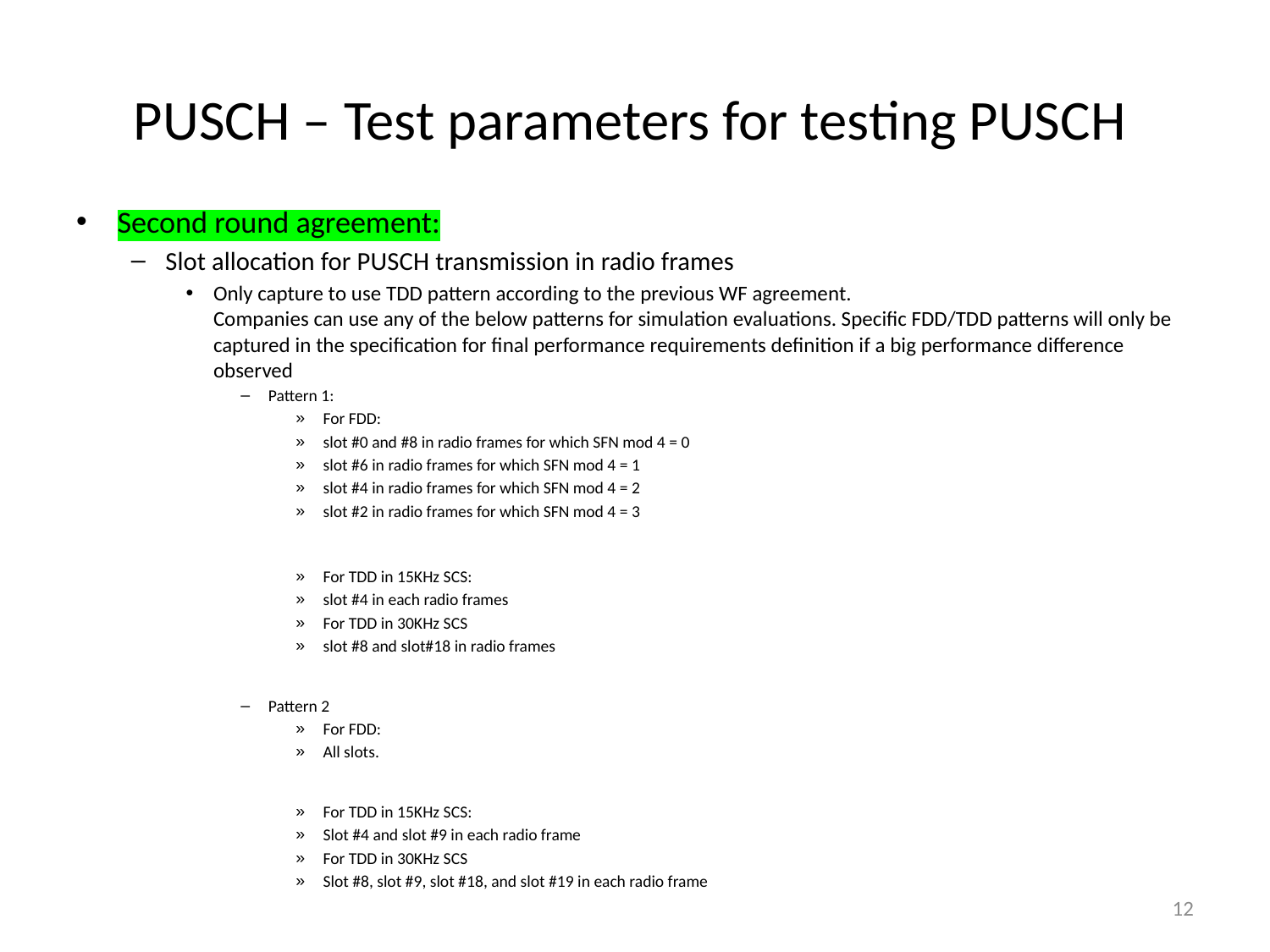

# PUSCH – Test parameters for testing PUSCH
Second round agreement:
Slot allocation for PUSCH transmission in radio frames
Only capture to use TDD pattern according to the previous WF agreement.
Companies can use any of the below patterns for simulation evaluations. Specific FDD/TDD patterns will only be captured in the specification for final performance requirements definition if a big performance difference observed
Pattern 1:
For FDD:
slot #0 and #8 in radio frames for which SFN mod 4 = 0
slot #6 in radio frames for which SFN mod 4 = 1
slot #4 in radio frames for which SFN mod 4 = 2
slot #2 in radio frames for which SFN mod 4 = 3

For TDD in 15KHz SCS:
slot #4 in each radio frames
For TDD in 30KHz SCS
slot #8 and slot#18 in radio frames

Pattern 2
For FDD:
All slots.

For TDD in 15KHz SCS:
Slot #4 and slot #9 in each radio frame
For TDD in 30KHz SCS
Slot #8, slot #9, slot #18, and slot #19 in each radio frame

12